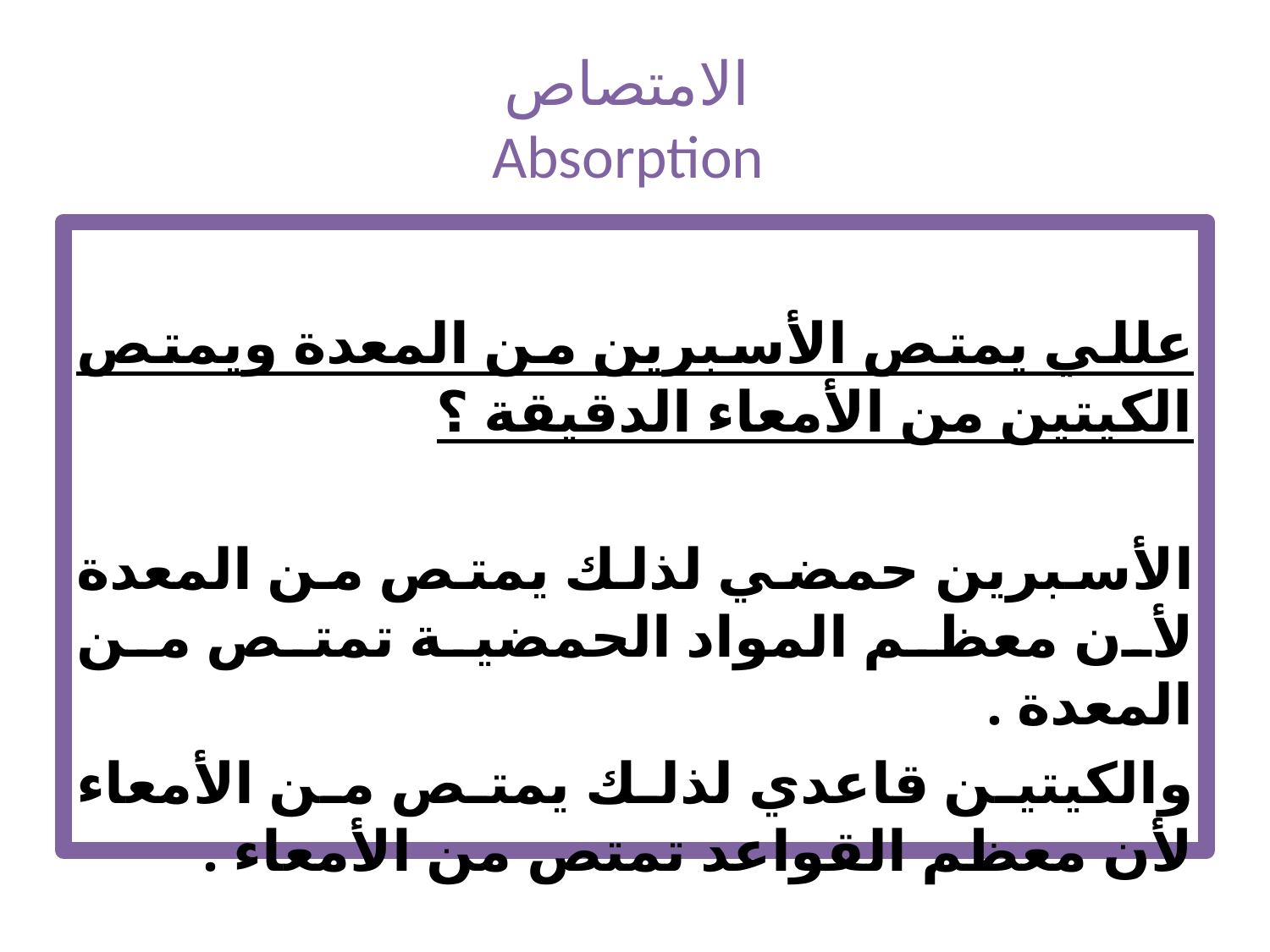

# الامتصاص Absorption

عللي يمتص الأسبرين من المعدة ويمتص الكيتين من الأمعاء الدقيقة ؟

الأسبرين حمضي لذلك يمتص من المعدة لأن معظم المواد الحمضية تمتص من المعدة .
والكيتين قاعدي لذلك يمتص من الأمعاء لأن معظم القواعد تمتص من الأمعاء .